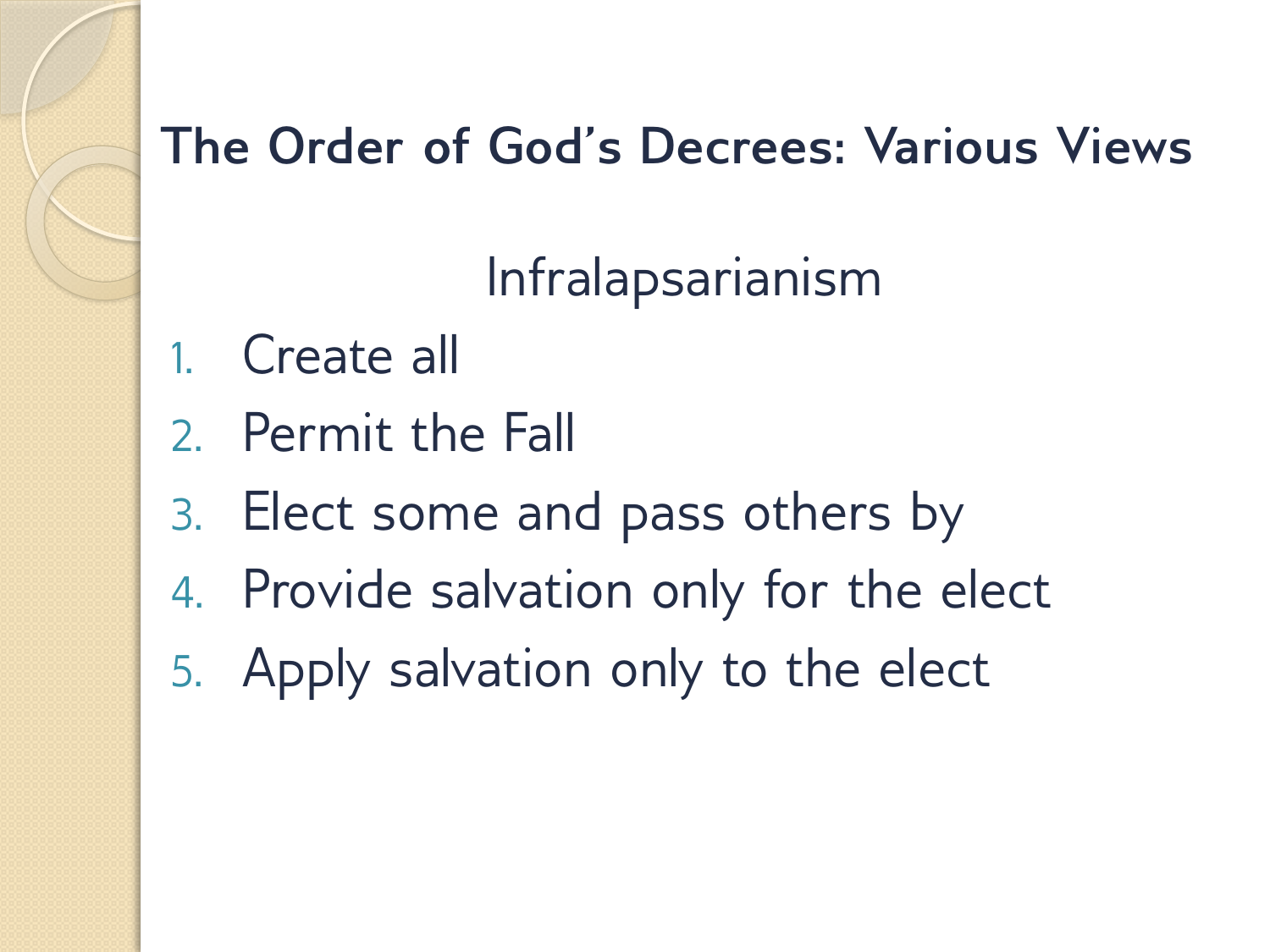

# The Order of God’s Decrees: Various Views
Infralapsarianism
Create all
Permit the Fall
Elect some and pass others by
Provide salvation only for the elect
Apply salvation only to the elect